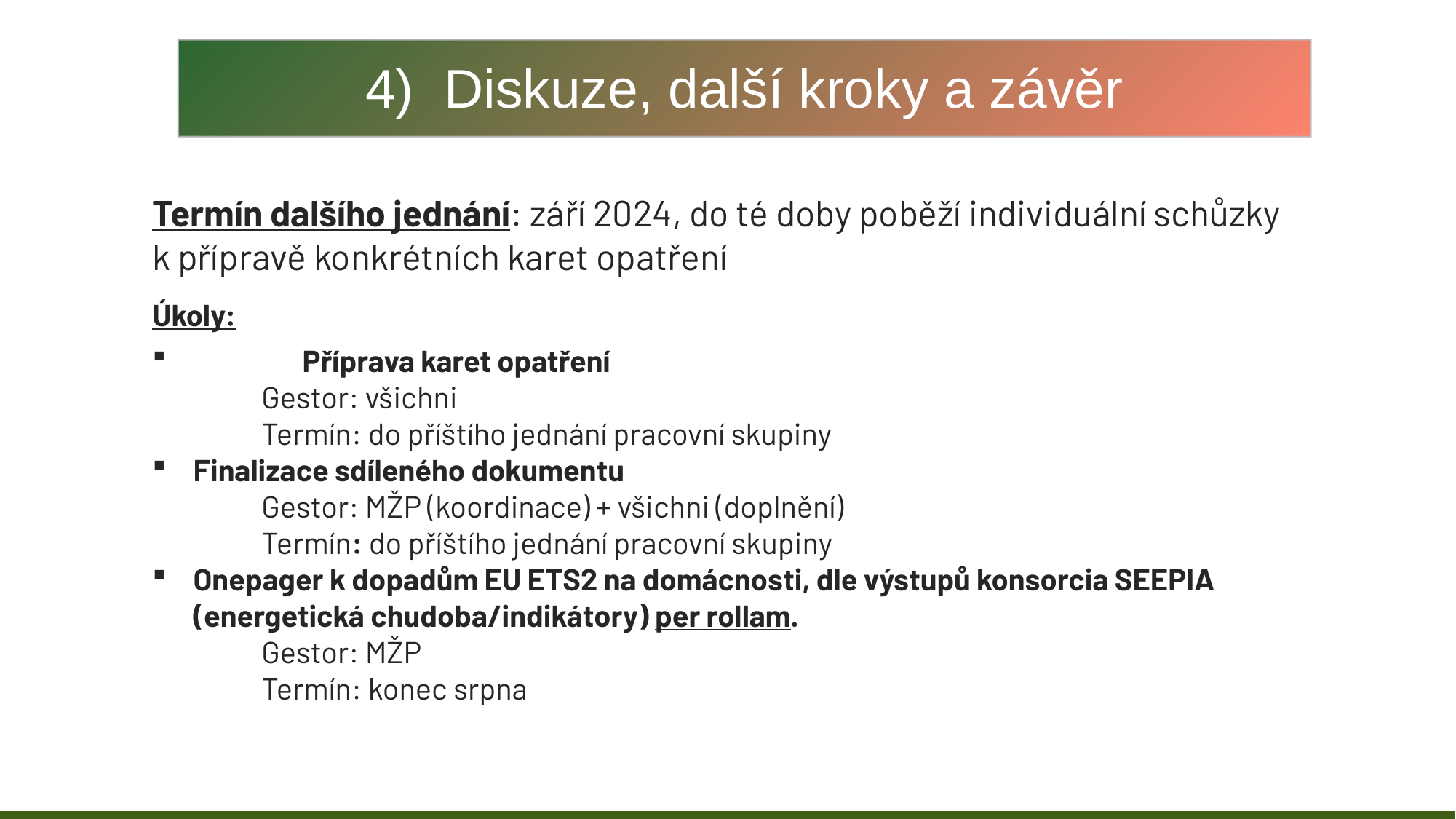

# 4)  Diskuze, další kroky a závěr
Termín dalšího jednání: září 2024, do té doby poběží individuální schůzky
k přípravě konkrétních karet opatření
Úkoly:
	Příprava karet opatření
	Gestor: všichni
	Termín: do příštího jednání pracovní skupiny
Finalizace sdíleného dokumentu
	Gestor: MŽP (koordinace) + všichni (doplnění)
	Termín: do příštího jednání pracovní skupiny
Onepager k dopadům EU ETS2 na domácnosti, dle výstupů konsorcia SEEPIA (energetická chudoba/indikátory) per rollam.
	Gestor: MŽP
	Termín: konec srpna